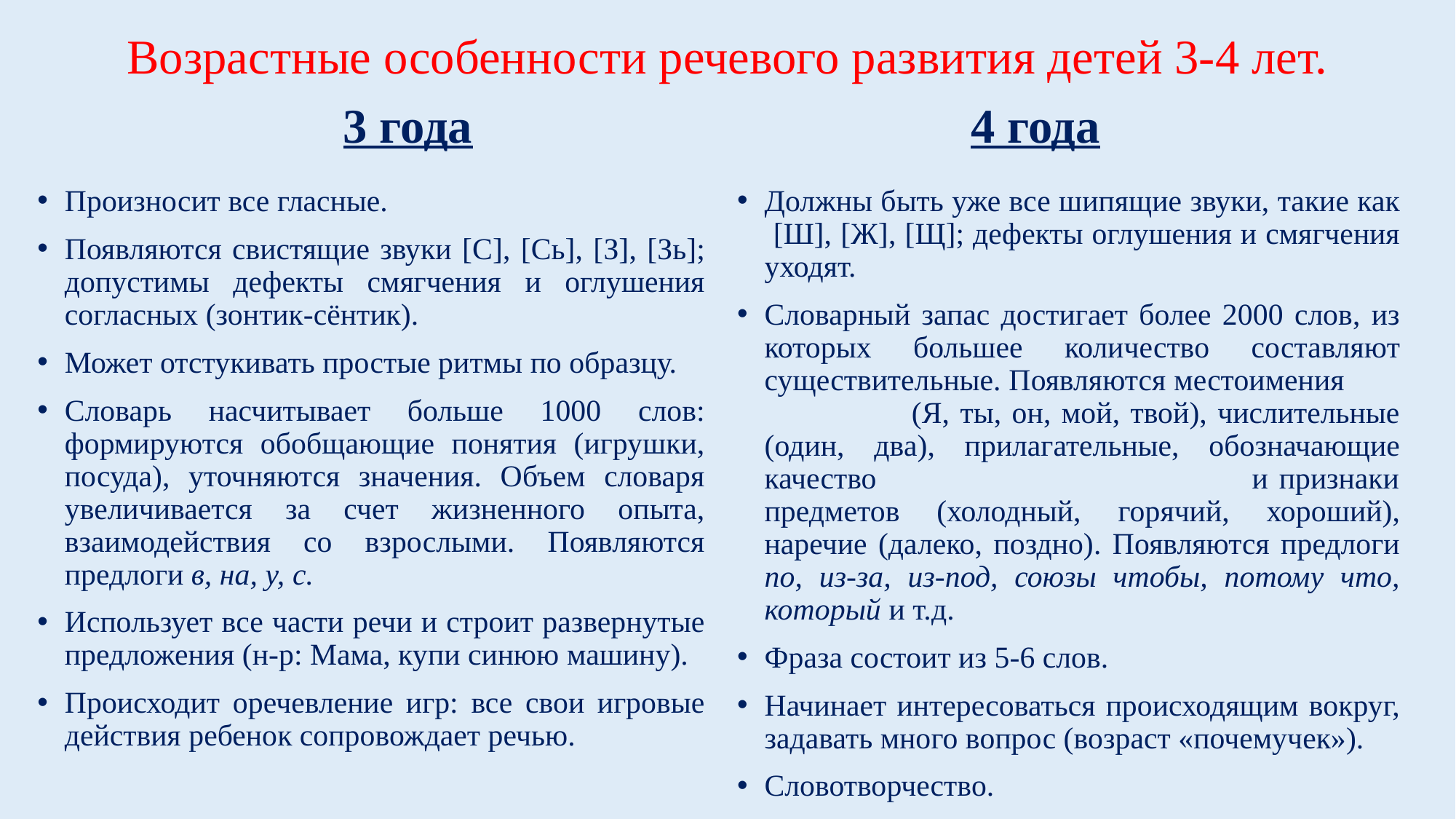

# Возрастные особенности речевого развития детей 3-4 лет.
4 года
3 года
Произносит все гласные.
Появляются свистящие звуки [С], [Сь], [З], [Зь]; допустимы дефекты смягчения и оглушения согласных (зонтик-сёнтик).
Может отстукивать простые ритмы по образцу.
Словарь насчитывает больше 1000 слов: формируются обобщающие понятия (игрушки, посуда), уточняются значения. Объем словаря увеличивается за счет жизненного опыта, взаимодействия со взрослыми. Появляются предлоги в, на, у, с.
Использует все части речи и строит развернутые предложения (н-р: Мама, купи синюю машину).
Происходит оречевление игр: все свои игровые действия ребенок сопровождает речью.
Должны быть уже все шипящие звуки, такие как  [Ш], [Ж], [Щ]; дефекты оглушения и смягчения уходят.
Словарный запас достигает более 2000 слов, из которых большее количество составляют существительные. Появляются местоимения                      (Я, ты, он, мой, твой), числительные (один, два), прилагательные, обозначающие качество                                   и признаки предметов (холодный, горячий, хороший), наречие (далеко, поздно). Появляются предлоги по, из-за, из-под, союзы чтобы, потому что, который и т.д.
Фраза состоит из 5-6 слов.
Начинает интересоваться происходящим вокруг, задавать много вопрос (возраст «почемучек»).
Словотворчество.